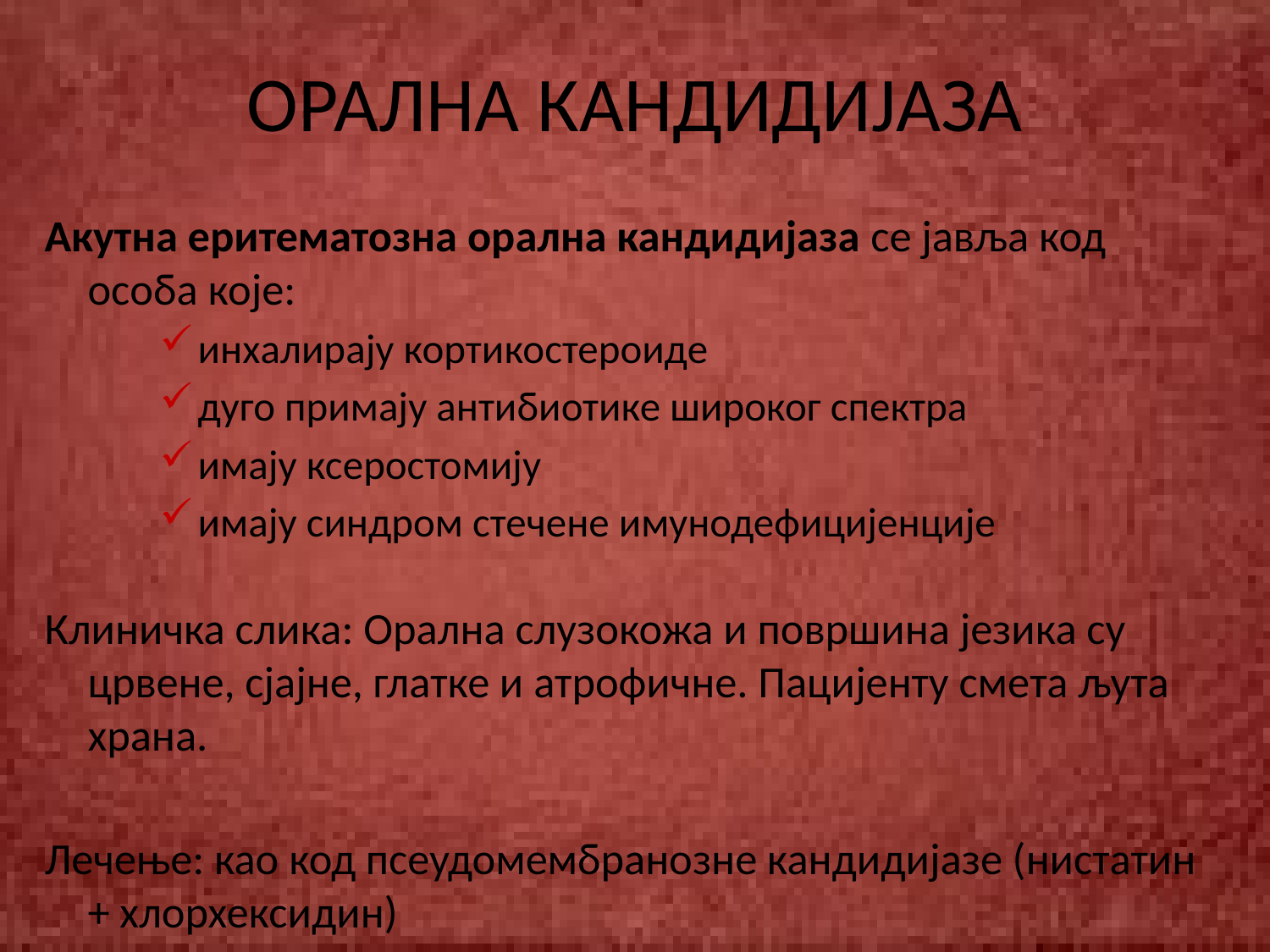

# ОРАЛНА КАНДИДИЈАЗА
Акутна еритематозна орална кандидијаза се јавља код особа које:
 инхалирају кортикостероиде
 дуго примају антибиотике широког спектра
 имају ксеростомију
 имају синдром стечене имунодефицијенције

Клиничка слика: Орална слузокожа и површина језика су црвене, сјајне, глатке и атрофичне. Пацијенту смета љута храна.

Лечење: као код псеудомембранозне кандидијазе (нистатин + хлорхексидин)